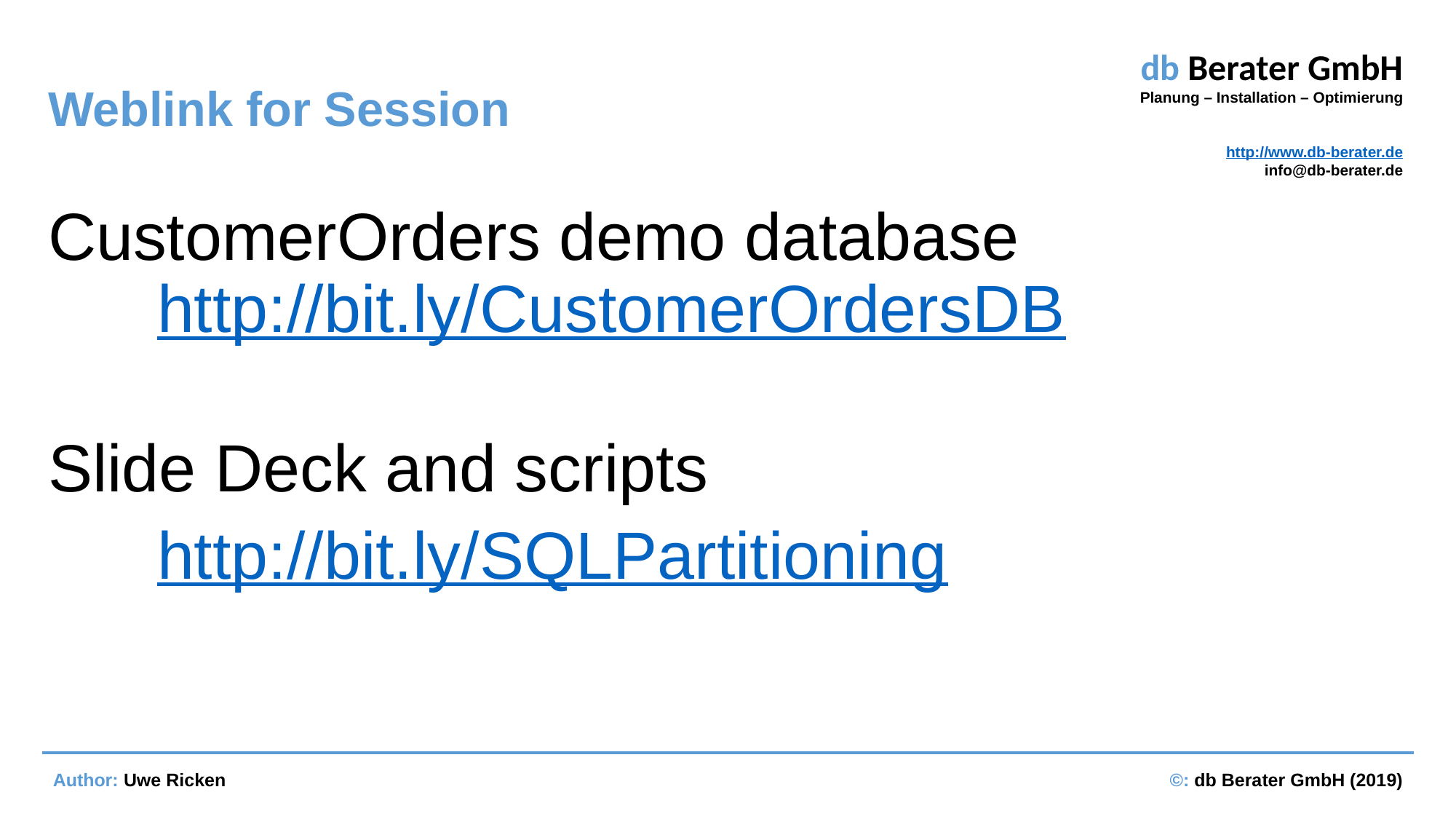

# Weblink for Session
CustomerOrders demo database
	http://bit.ly/CustomerOrdersDB
Slide Deck and scripts
	http://bit.ly/SQLPartitioning